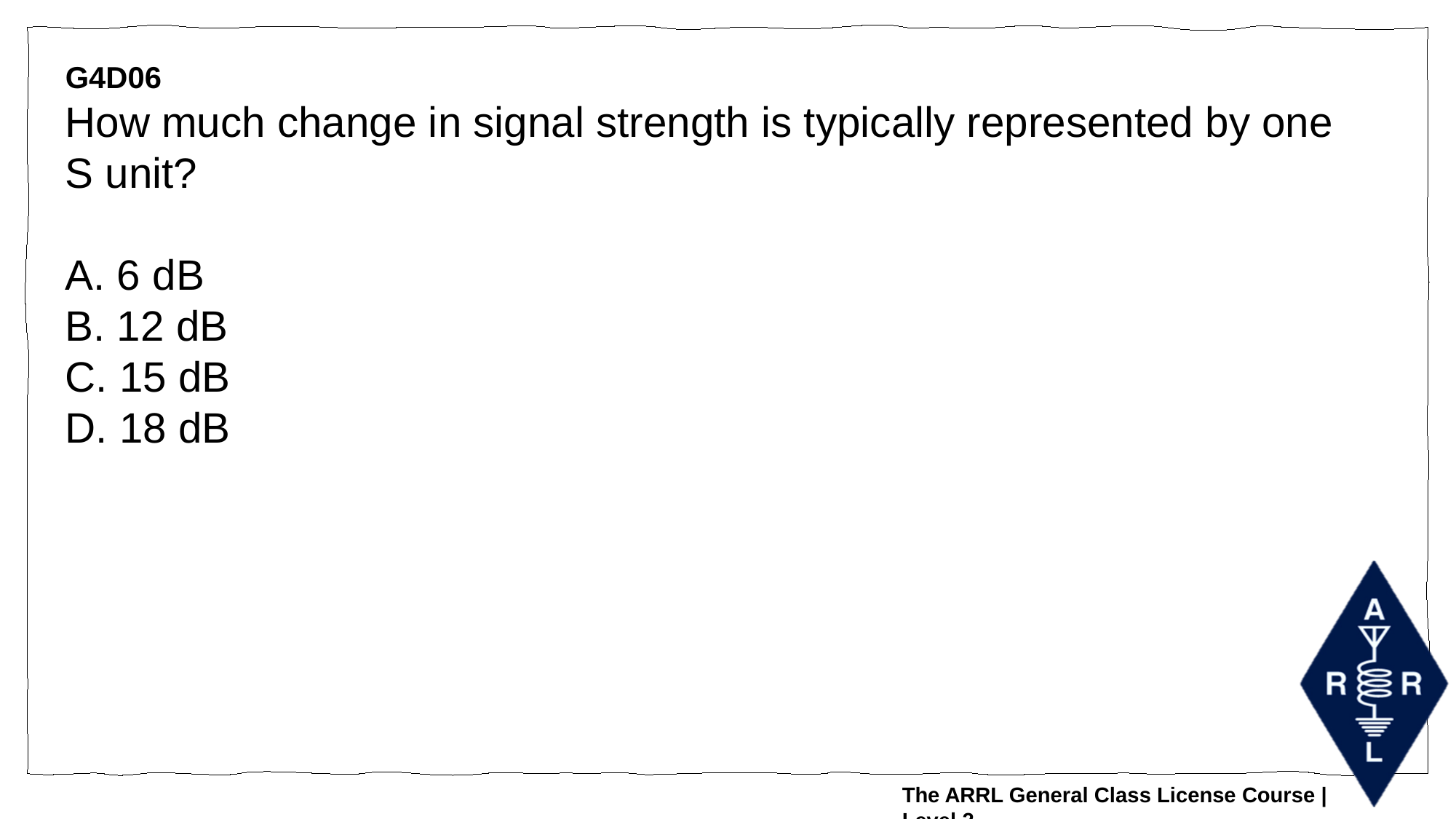

G4D06
How much change in signal strength is typically represented by one S unit?

A. 6 dB
B. 12 dB
C. 15 dB
D. 18 dB